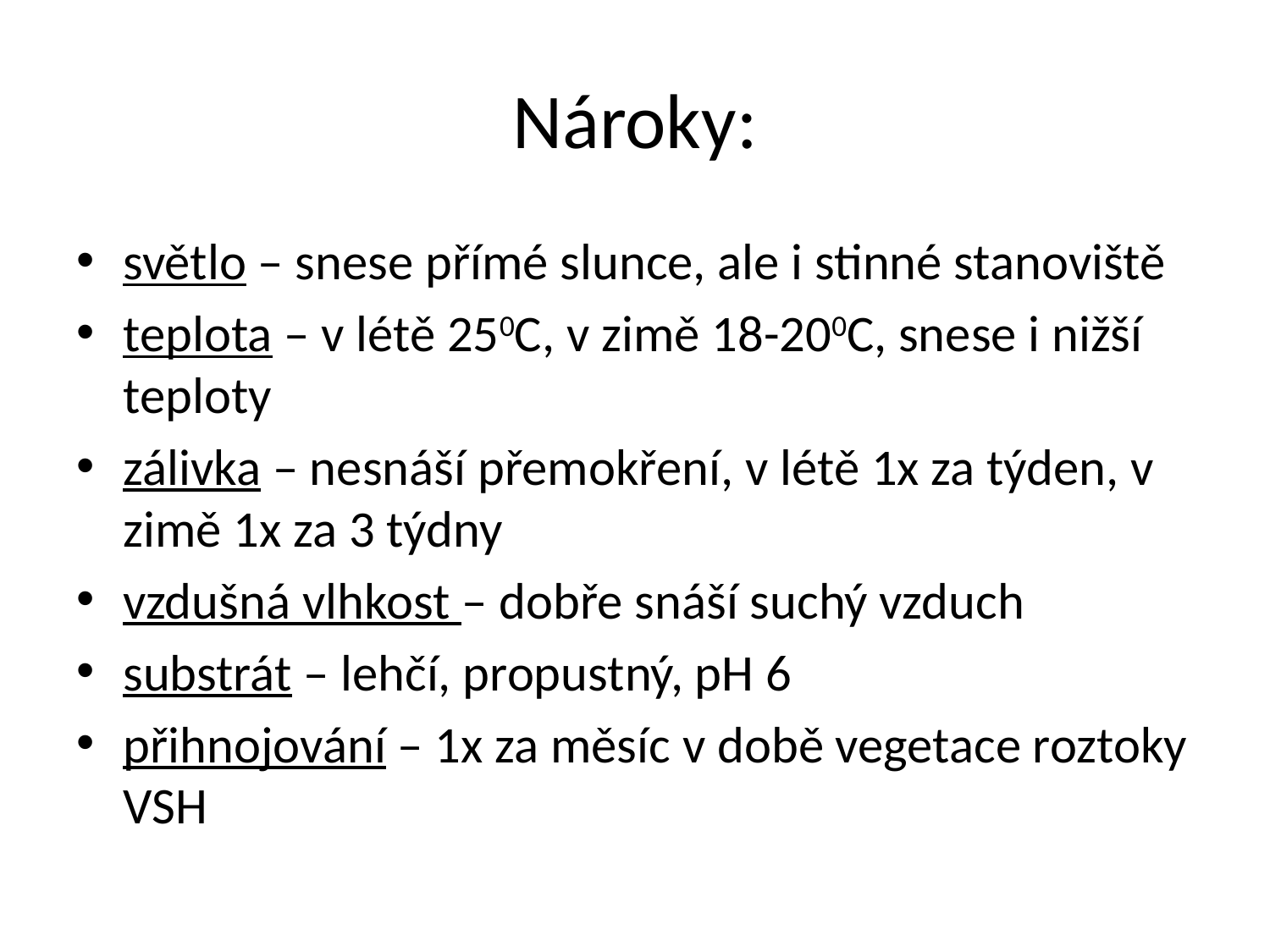

# Nároky:
světlo – snese přímé slunce, ale i stinné stanoviště
teplota – v létě 250C, v zimě 18-200C, snese i nižší teploty
zálivka – nesnáší přemokření, v létě 1x za týden, v zimě 1x za 3 týdny
vzdušná vlhkost – dobře snáší suchý vzduch
substrát – lehčí, propustný, pH 6
přihnojování – 1x za měsíc v době vegetace roztoky VSH